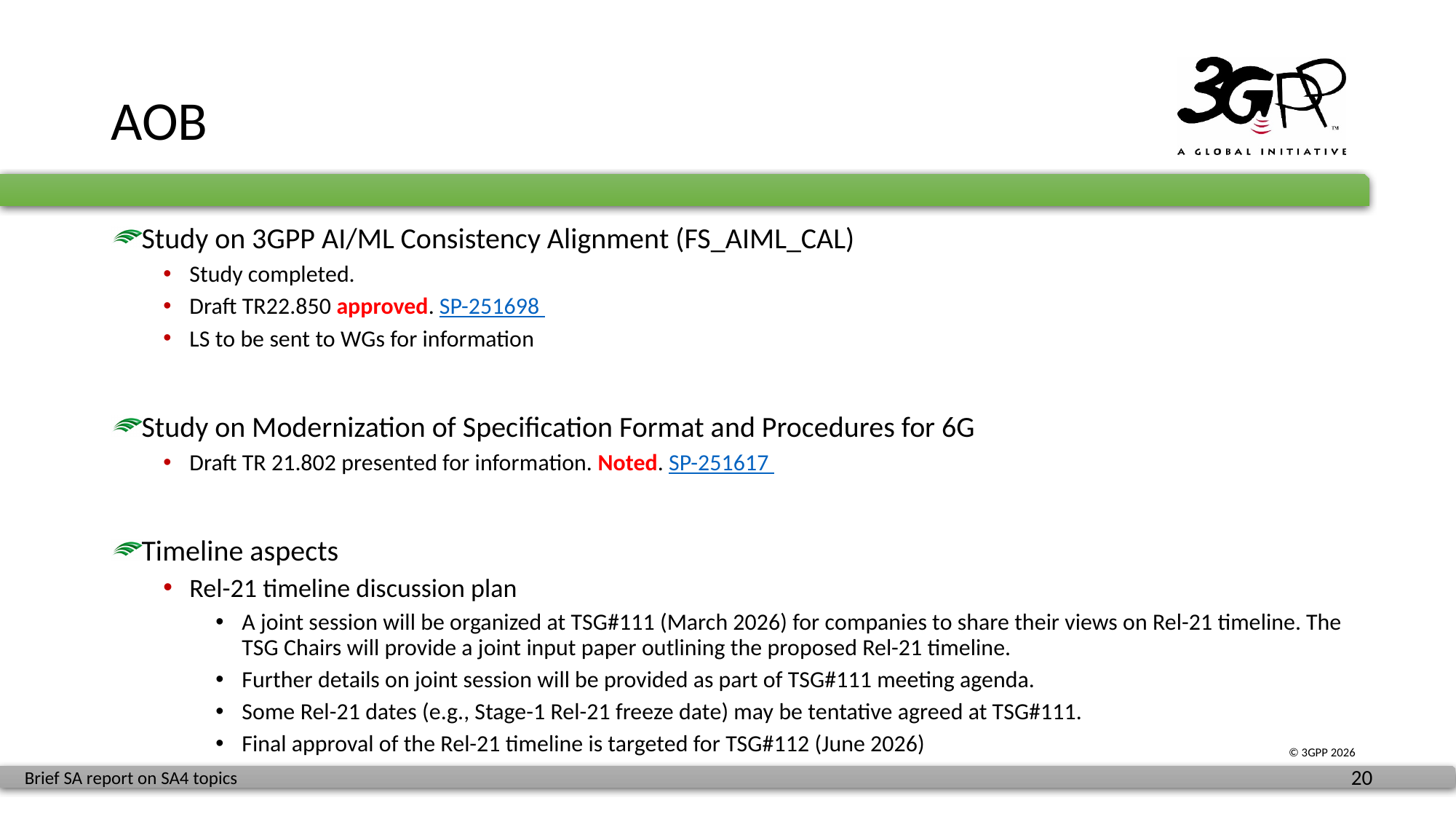

# AOB
Study on 3GPP AI/ML Consistency Alignment (FS_AIML_CAL)
Study completed.
Draft TR22.850 approved. SP-251698
LS to be sent to WGs for information

Study on Modernization of Specification Format and Procedures for 6G
Draft TR 21.802 presented for information. Noted. SP-251617

Timeline aspects
Rel-21 timeline discussion plan
A joint session will be organized at TSG#111 (March 2026) for companies to share their views on Rel-21 timeline. The TSG Chairs will provide a joint input paper outlining the proposed Rel-21 timeline.
Further details on joint session will be provided as part of TSG#111 meeting agenda.
Some Rel-21 dates (e.g., Stage-1 Rel-21 freeze date) may be tentative agreed at TSG#111.
Final approval of the Rel-21 timeline is targeted for TSG#112 (June 2026)